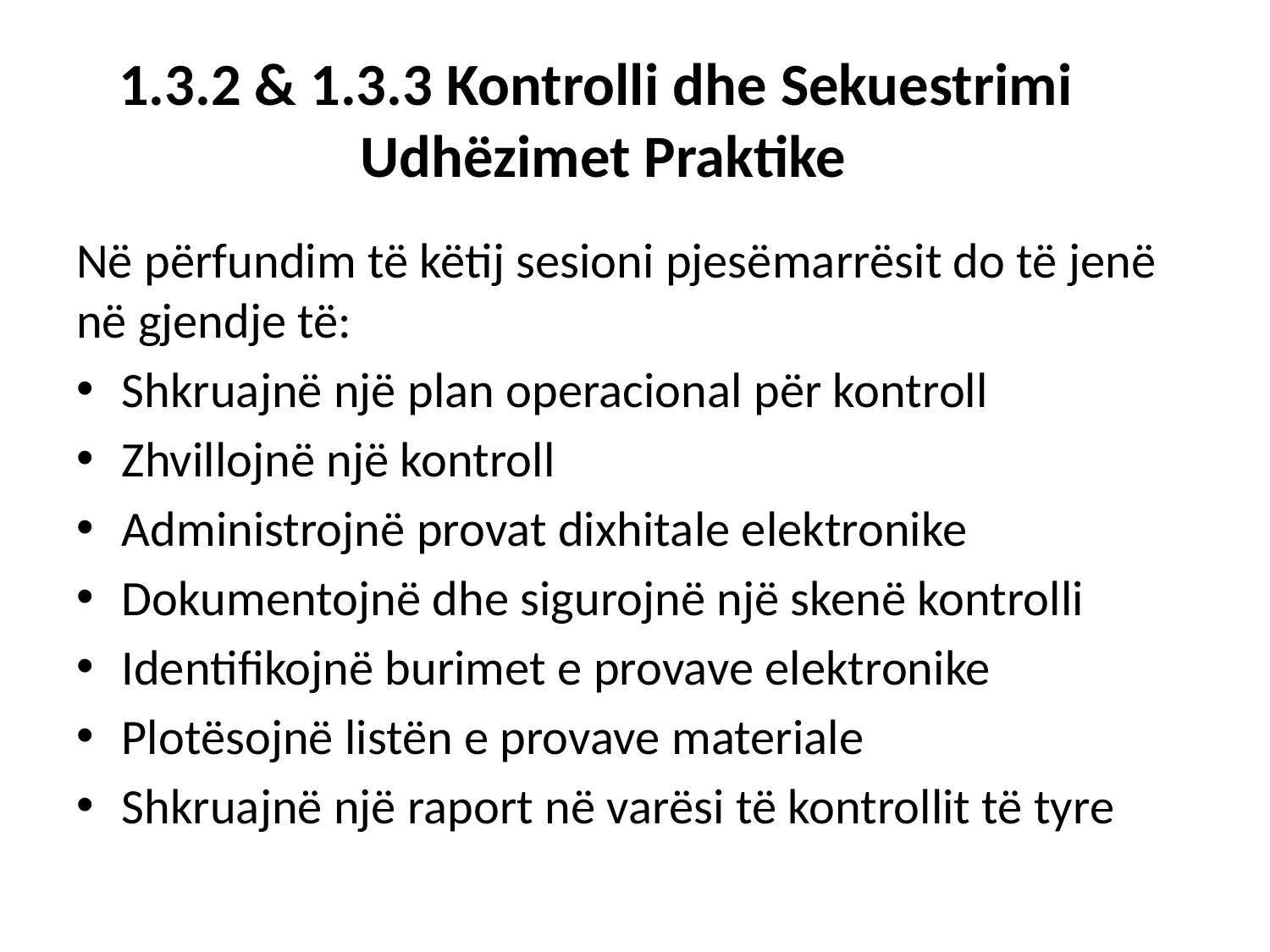

# 1.3.2 & 1.3.3 Kontrolli dhe Sekuestrimi Udhëzimet Praktike
Në përfundim të këtij sesioni pjesëmarrësit do të jenë në gjendje të:
Shkruajnë një plan operacional për kontroll
Zhvillojnë një kontroll
Administrojnë provat dixhitale elektronike
Dokumentojnë dhe sigurojnë një skenë kontrolli
Identifikojnë burimet e provave elektronike
Plotësojnë listën e provave materiale
Shkruajnë një raport në varësi të kontrollit të tyre